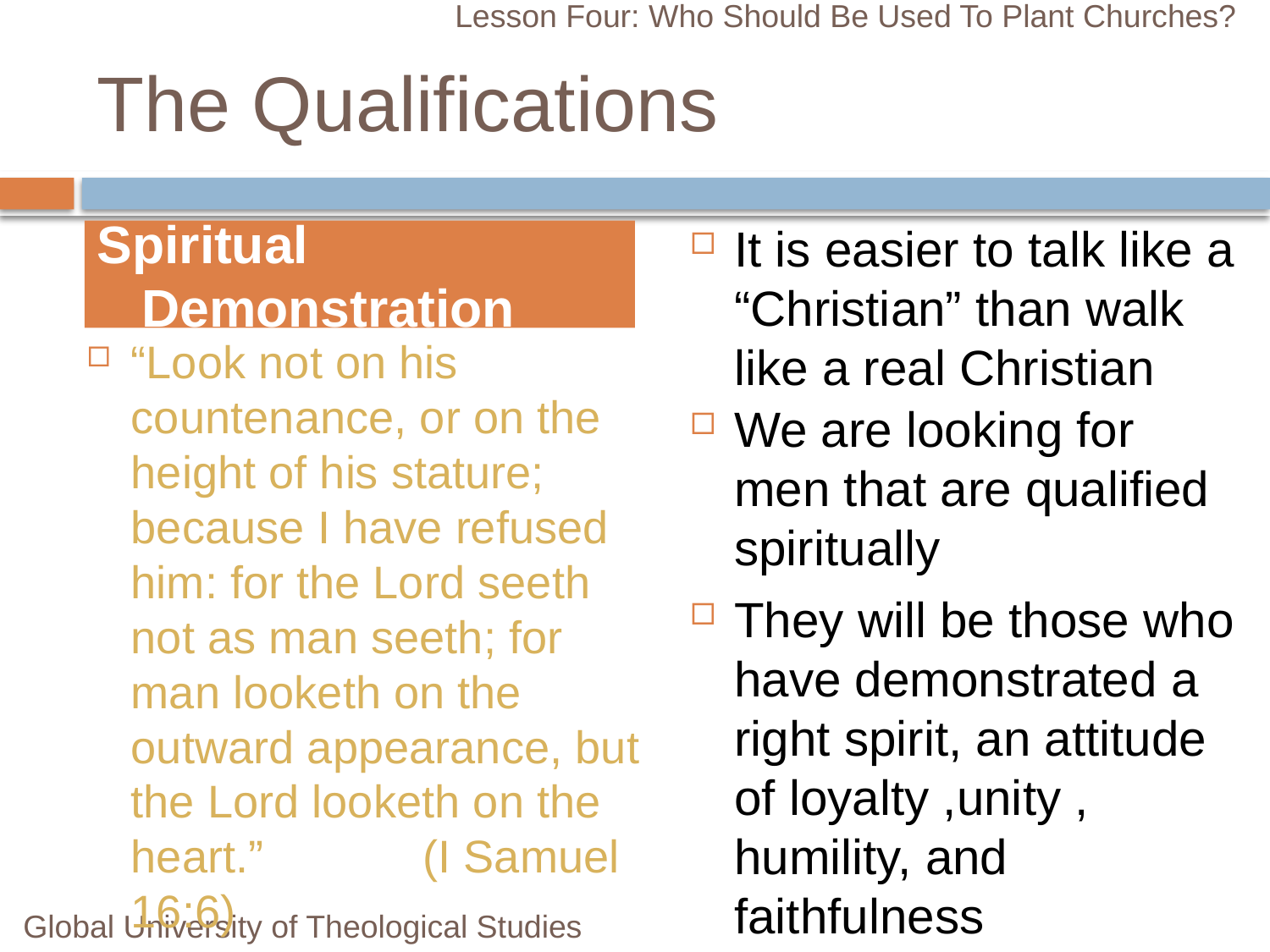

Lesson Four: Who Should Be Used To Plant Churches?
# The Qualifications
It is easier to talk like a “Christian” than walk like a real Christian
Spiritual Demonstration
“Look not on his countenance, or on the height of his stature; because I have refused him: for the Lord seeth not as man seeth; for man looketh on the outward appearance, but the Lord looketh on the heart.” 	   (I Samuel 16:6)
We are looking for men that are qualified spiritually
They will be those who have demonstrated a right spirit, an attitude of loyalty ,unity , humility, and faithfulness
Global University of Theological Studies